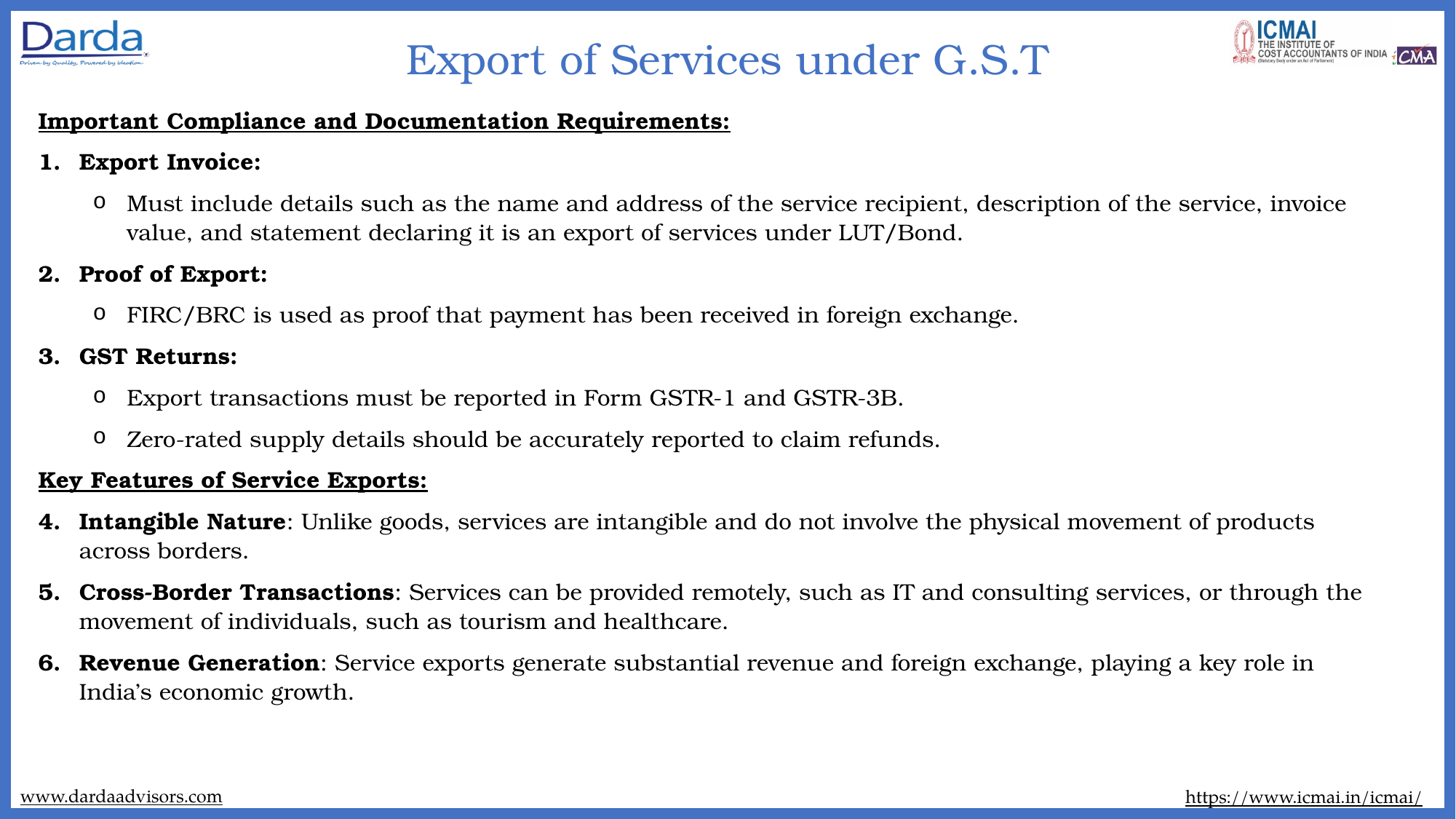

Export of Services under G.S.T
Important Compliance and Documentation Requirements:
Export Invoice:
Must include details such as the name and address of the service recipient, description of the service, invoice value, and statement declaring it is an export of services under LUT/Bond.
Proof of Export:
FIRC/BRC is used as proof that payment has been received in foreign exchange.
GST Returns:
Export transactions must be reported in Form GSTR-1 and GSTR-3B.
Zero-rated supply details should be accurately reported to claim refunds.
Key Features of Service Exports:
Intangible Nature: Unlike goods, services are intangible and do not involve the physical movement of products across borders.
Cross-Border Transactions: Services can be provided remotely, such as IT and consulting services, or through the movement of individuals, such as tourism and healthcare.
Revenue Generation: Service exports generate substantial revenue and foreign exchange, playing a key role in India’s economic growth.